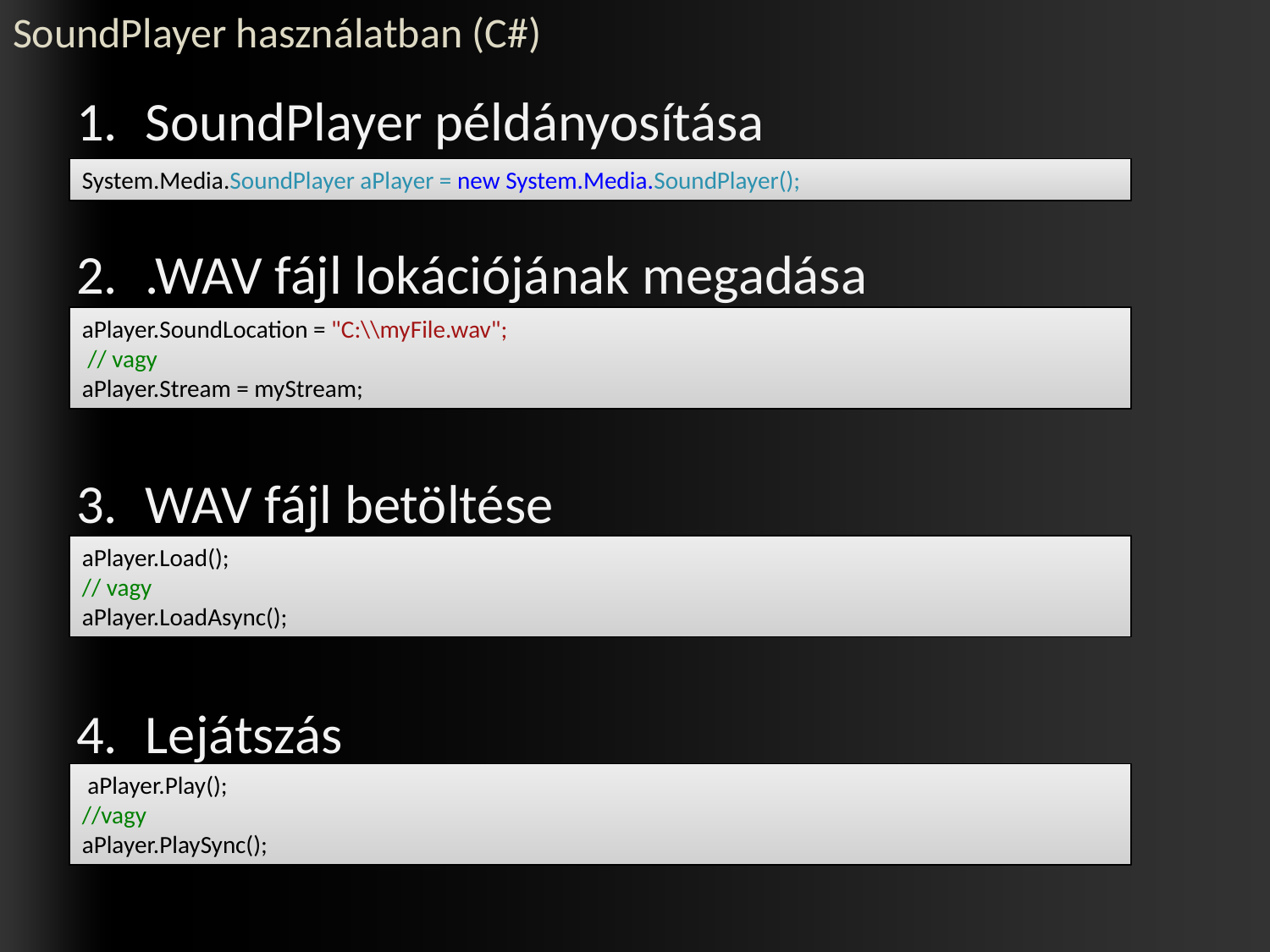

# SoundPlayer használatban (C#)
SoundPlayer példányosítása

.WAV fájl lokációjának megadása

WAV fájl betöltése

Lejátszás
System.Media.SoundPlayer aPlayer = new System.Media.SoundPlayer();
aPlayer.SoundLocation = "C:\\myFile.wav";
 // vagy
aPlayer.Stream = myStream;
aPlayer.Load();
// vagy
aPlayer.LoadAsync();
 aPlayer.Play();
//vagy
aPlayer.PlaySync();